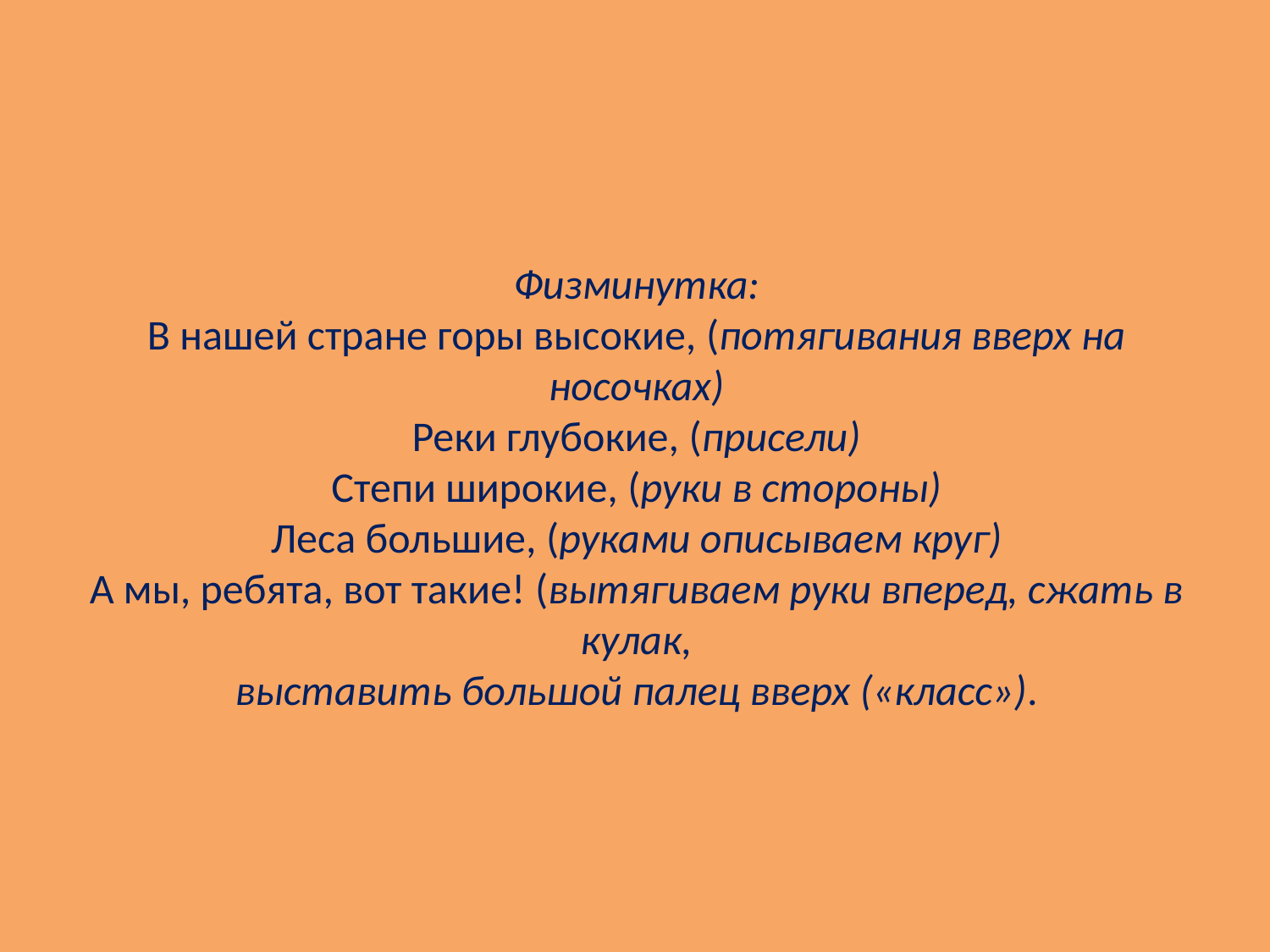

# Физминутка: В нашей стране горы высокие, (потягивания вверх на носочках) Реки глубокие, (присели) Степи широкие, (руки в стороны) Леса большие, (руками описываем круг) А мы, ребята, вот такие! (вытягиваем руки вперед, сжать в кулак, выставить большой палец вверх («класс»).